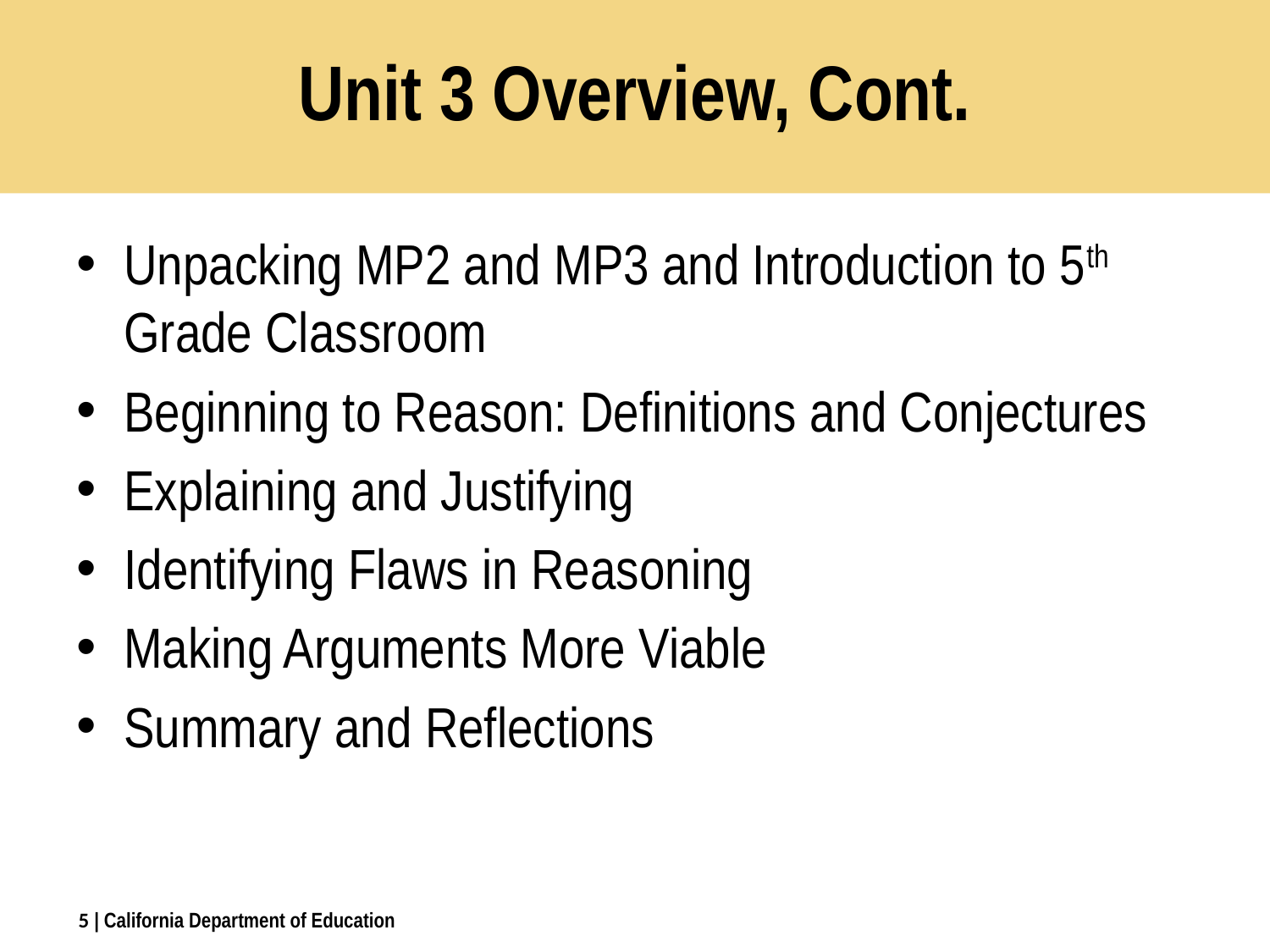

# Unit 3 Overview, Cont.
Unpacking MP2 and MP3 and Introduction to 5th Grade Classroom
Beginning to Reason: Definitions and Conjectures
Explaining and Justifying
Identifying Flaws in Reasoning
Making Arguments More Viable
Summary and Reflections
5
| California Department of Education